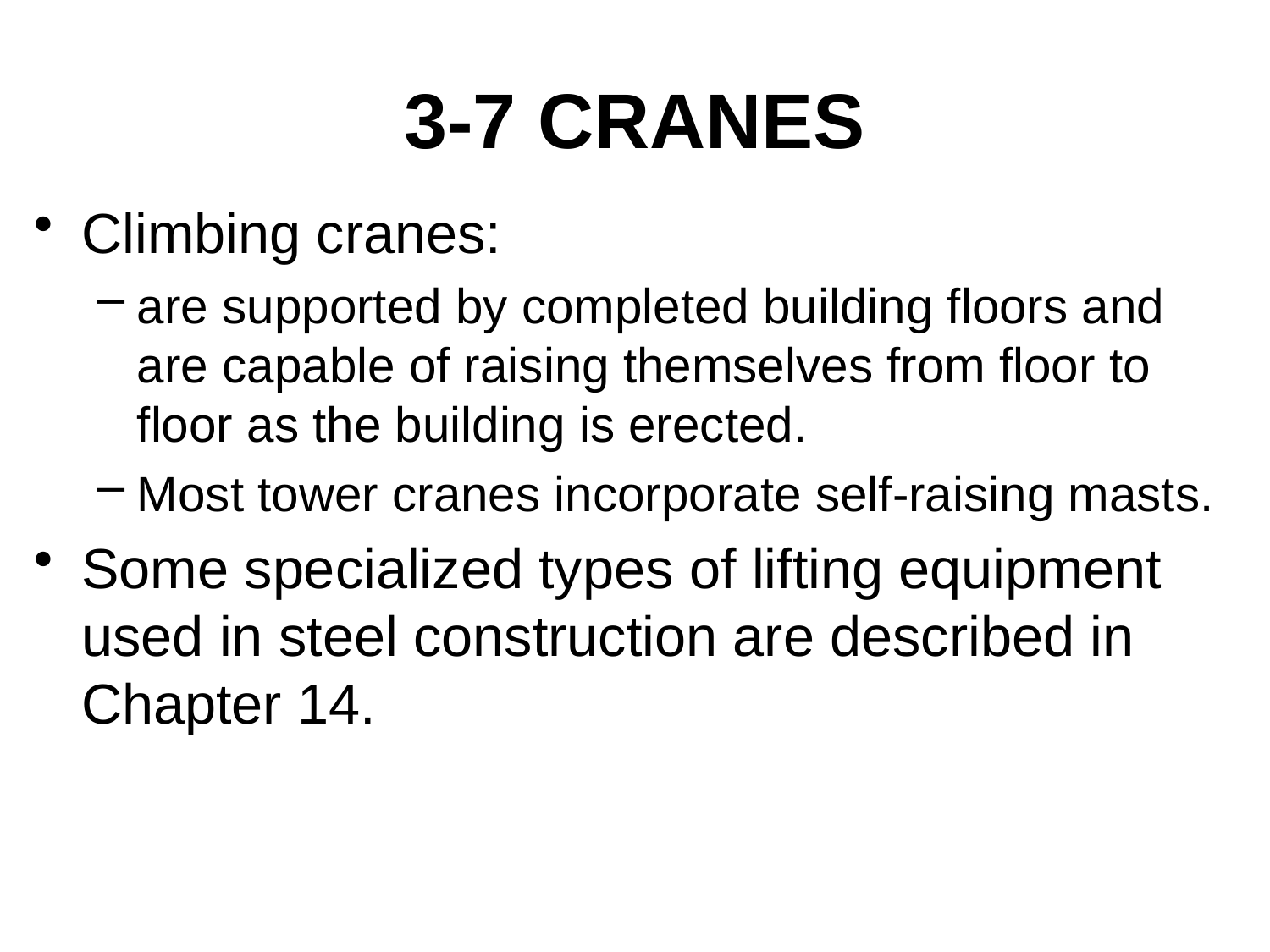

# 3-7 CRANES
Climbing cranes:
are supported by completed building floors and are capable of raising themselves from floor to floor as the building is erected.
Most tower cranes incorporate self-raising masts.
Some specialized types of lifting equipment used in steel construction are described in Chapter 14.